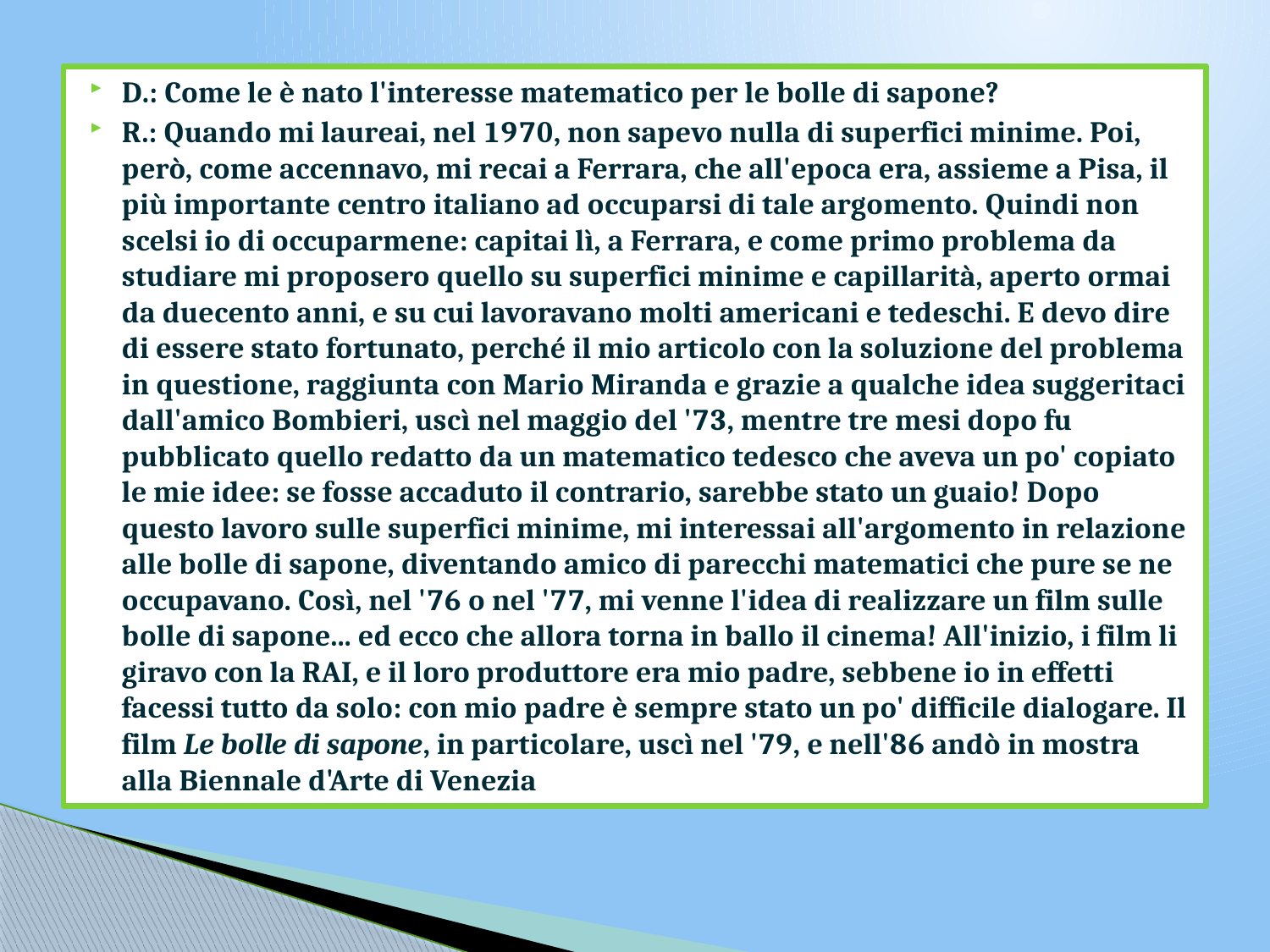

D.: Come le è nato l'interesse matematico per le bolle di sapone?
R.: Quando mi laureai, nel 1970, non sapevo nulla di superfici minime. Poi, però, come accennavo, mi recai a Ferrara, che all'epoca era, assieme a Pisa, il più importante centro italiano ad occuparsi di tale argomento. Quindi non scelsi io di occuparmene: capitai lì, a Ferrara, e come primo problema da studiare mi proposero quello su superfici minime e capillarità, aperto ormai da duecento anni, e su cui lavoravano molti americani e tedeschi. E devo dire di essere stato fortunato, perché il mio articolo con la soluzione del problema in questione, raggiunta con Mario Miranda e grazie a qualche idea suggeritaci dall'amico Bombieri, uscì nel maggio del '73, mentre tre mesi dopo fu pubblicato quello redatto da un matematico tedesco che aveva un po' copiato le mie idee: se fosse accaduto il contrario, sarebbe stato un guaio! Dopo questo lavoro sulle superfici minime, mi interessai all'argomento in relazione alle bolle di sapone, diventando amico di parecchi matematici che pure se ne occupavano. Così, nel '76 o nel '77, mi venne l'idea di realizzare un film sulle bolle di sapone... ed ecco che allora torna in ballo il cinema! All'inizio, i film li giravo con la RAI, e il loro produttore era mio padre, sebbene io in effetti facessi tutto da solo: con mio padre è sempre stato un po' difficile dialogare. Il film Le bolle di sapone, in particolare, uscì nel '79, e nell'86 andò in mostra alla Biennale d'Arte di Venezia